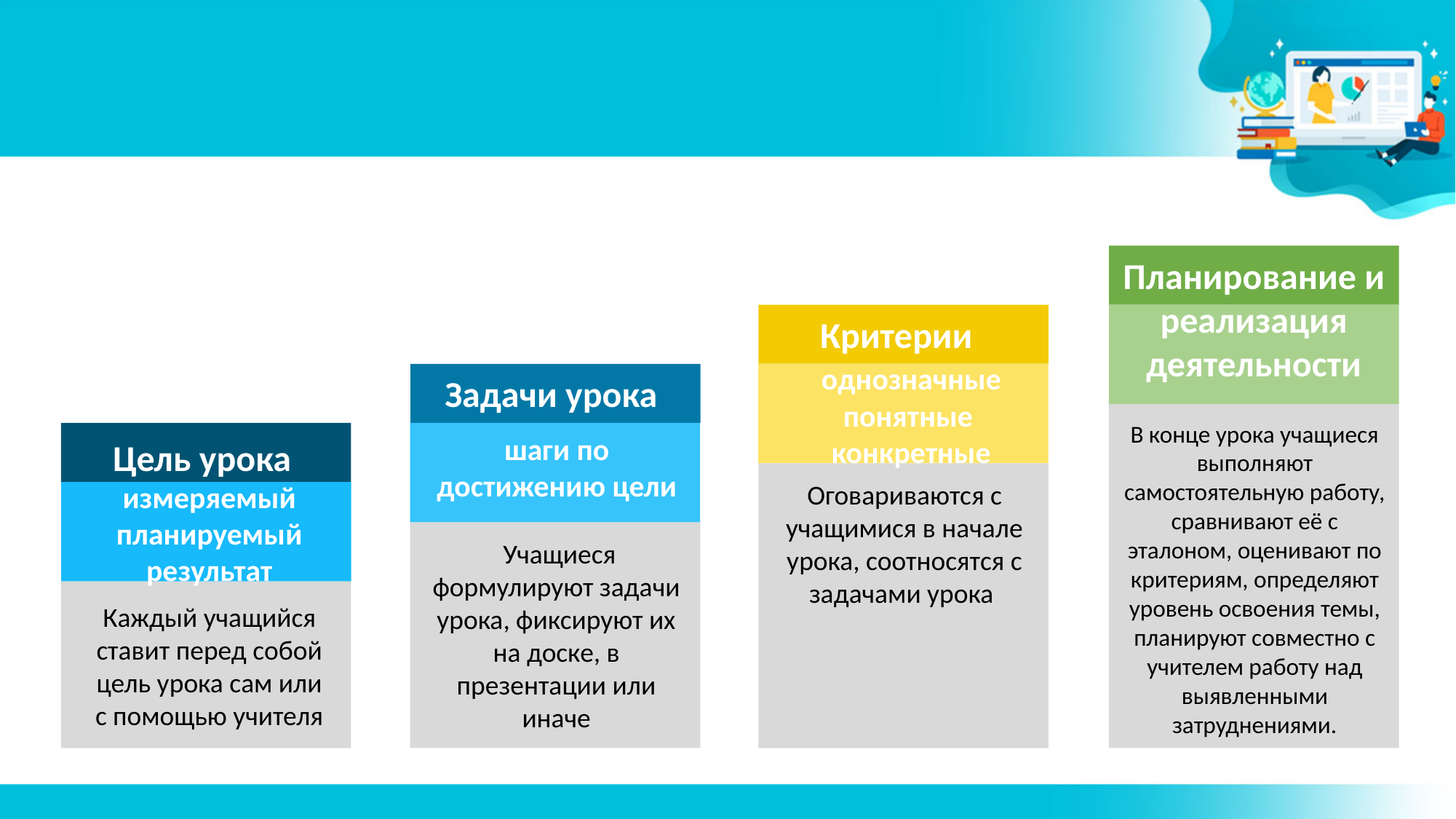

#

Планирование и реализация деятельности

Критерии
однозначные понятные  конкретные

Задачи урока

В конце урока учащиеся выполняют самостоятельную работу, сравнивают её с эталоном, оценивают по критериям, определяют уровень освоения темы, планируют совместно с учителем работу над выявленными затруднениями.

шаги по достижению цели
Цель урока
Оговариваются с учащимися в начале урока, соотносятся с задачами урока
измеряемый планируемый результат
 Учащиеся формулируют задачи урока, фиксируют их на доске, в презентации или иначе
Каждый учащийся ставит перед собой цель урока сам или с помощью учителя